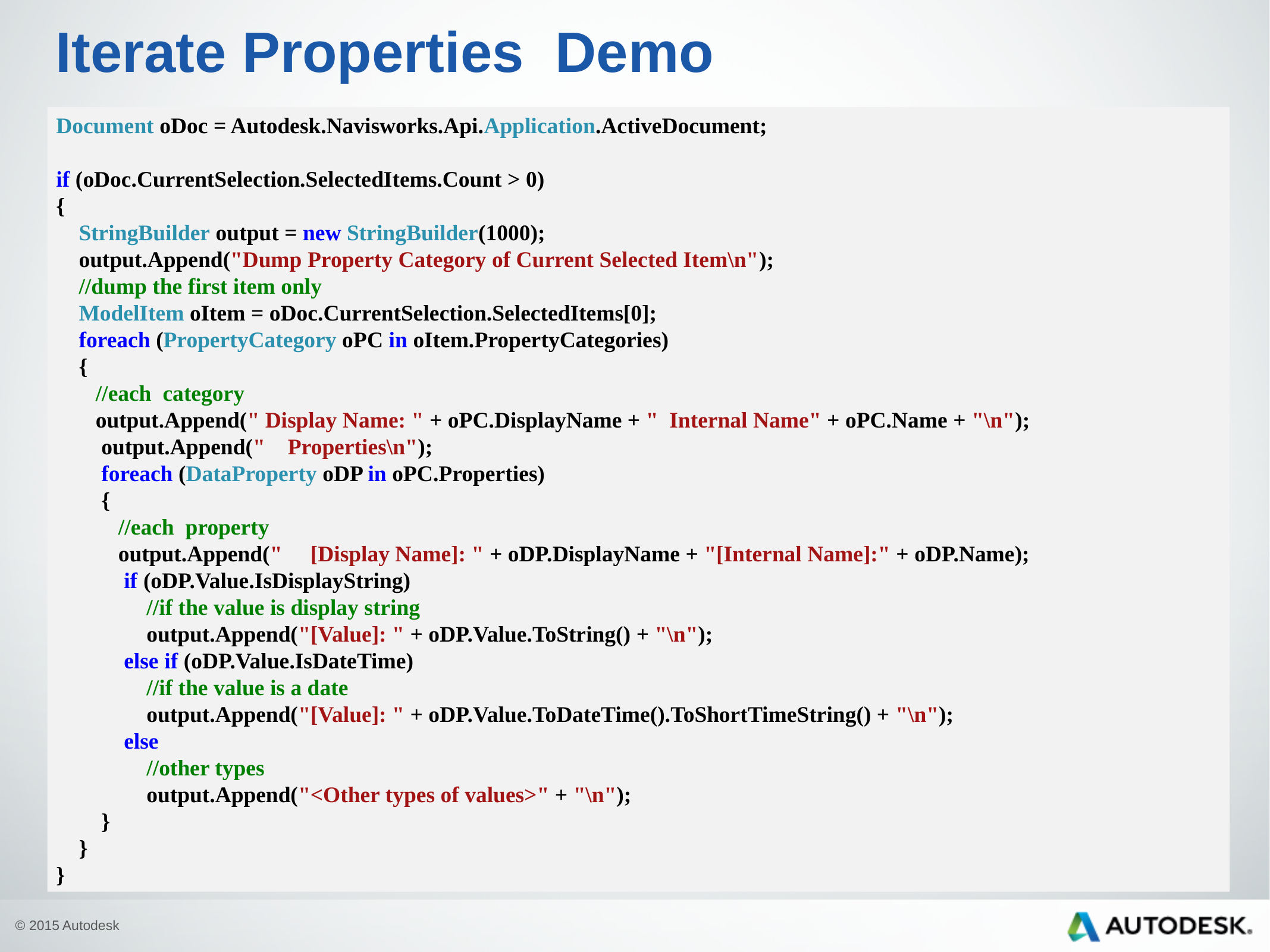

# Iterate Properties  Demo
Document oDoc = Autodesk.Navisworks.Api.Application.ActiveDocument;

if (oDoc.CurrentSelection.SelectedItems.Count > 0)
{
    StringBuilder output = new StringBuilder(1000);
    output.Append("Dump Property Category of Current Selected Item\n");
    //dump the first item only
    ModelItem oItem = oDoc.CurrentSelection.SelectedItems[0];
    foreach (PropertyCategory oPC in oItem.PropertyCategories)
    {
       //each  category
       output.Append(" Display Name: " + oPC.DisplayName + "  Internal Name" + oPC.Name + "\n");
        output.Append("    Properties\n");
        foreach (DataProperty oDP in oPC.Properties)
        {
           //each  property
           output.Append("     [Display Name]: " + oDP.DisplayName + "[Internal Name]:" + oDP.Name);
            if (oDP.Value.IsDisplayString)
                //if the value is display string
                output.Append("[Value]: " + oDP.Value.ToString() + "\n");
            else if (oDP.Value.IsDateTime)
                //if the value is a date
                output.Append("[Value]: " + oDP.Value.ToDateTime().ToShortTimeString() + "\n");
            else
                //other types
                output.Append("<Other types of values>" + "\n");
        }
    }
}